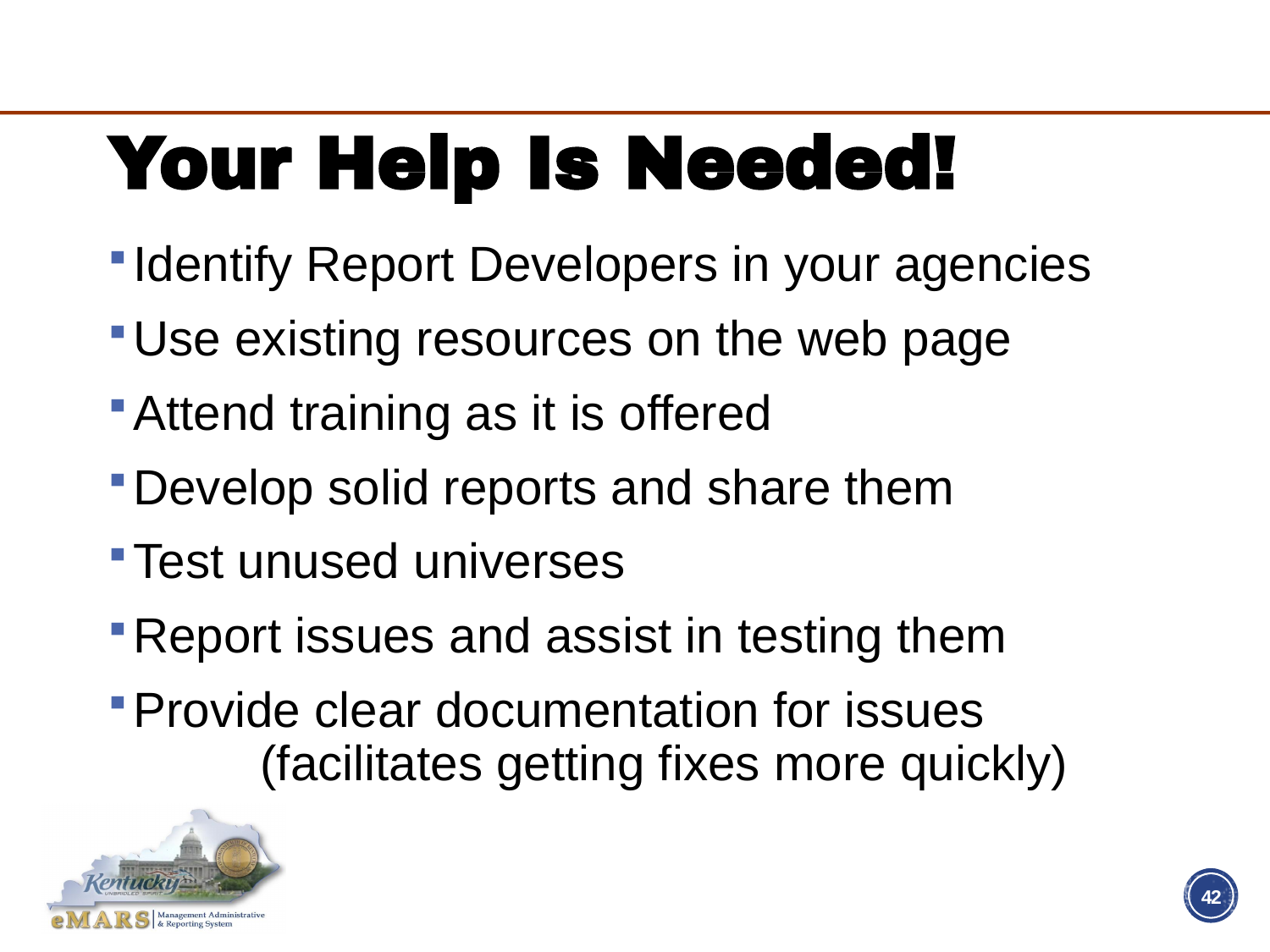

# Your Help Is Needed!
Identify Report Developers in your agencies
Use existing resources on the web page
Attend training as it is offered
Develop solid reports and share them
Test unused universes
Report issues and assist in testing them
Provide clear documentation for issues
	(facilitates getting fixes more quickly)

42